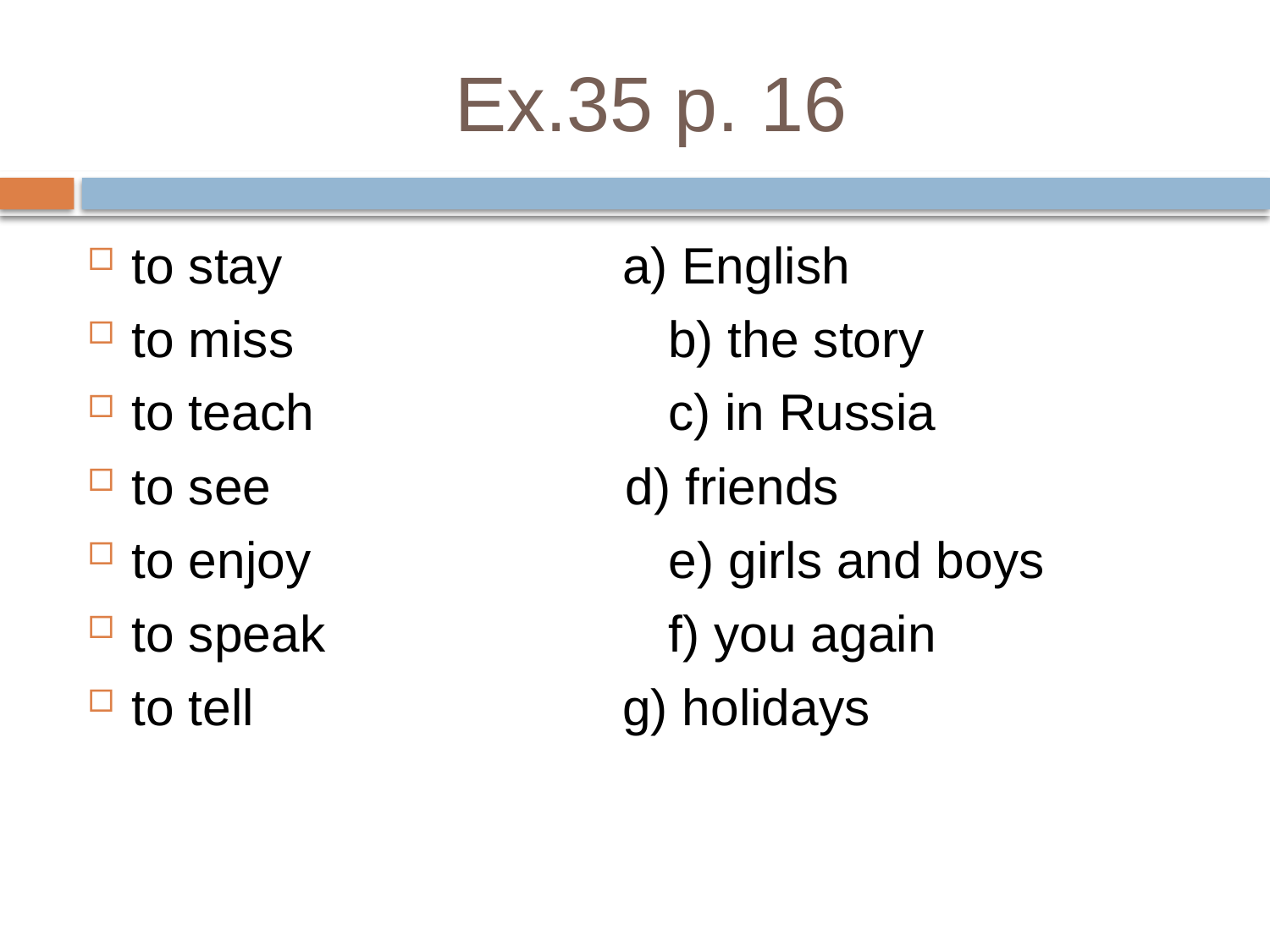

# Ex.35 p. 16
to stay                        a) English
to miss			  b) the story
to teach			  c) in Russia
to see                         d) friends
to enjoy 		           e) girls and boys
to speak 		           f) you again
to tell                          g) holidays